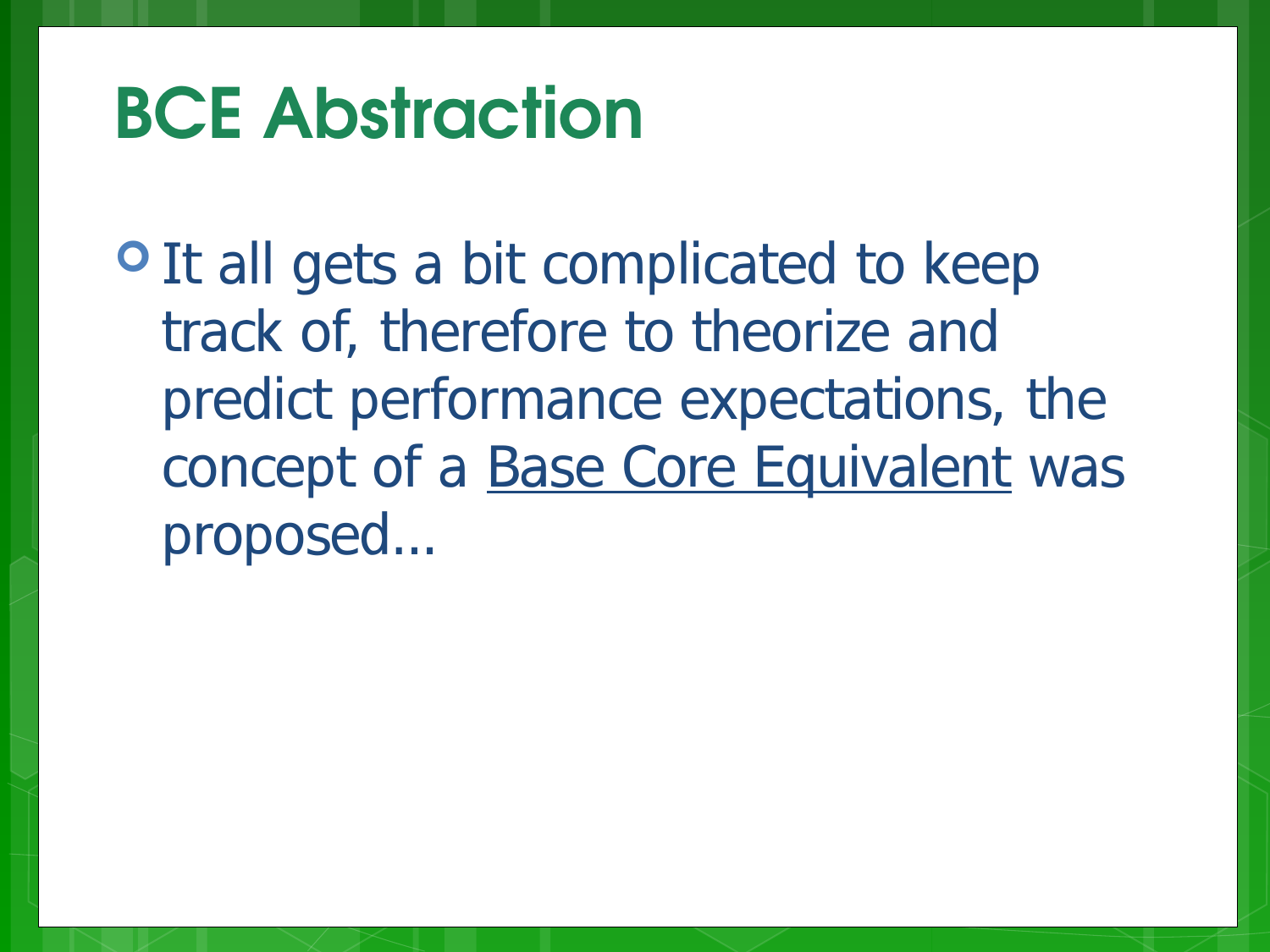

# BCE Abstraction
It all gets a bit complicated to keep track of, therefore to theorize and predict performance expectations, the concept of a Base Core Equivalent was proposed…